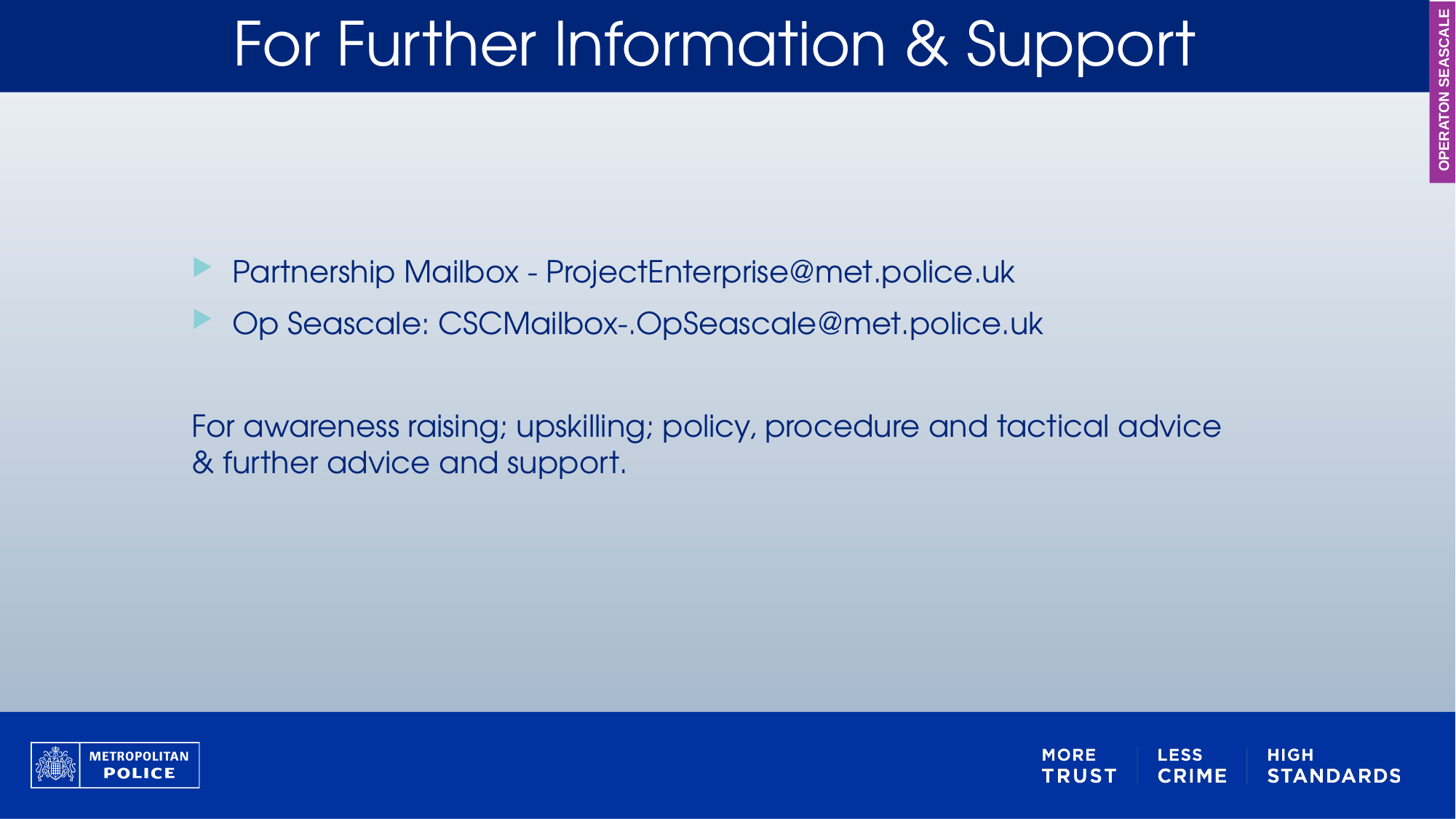

For Further Information & Support
OPERATON SEASCALE

Partnership Mailbox - ProjectEnterprise@met.police.uk
Op Seascale: CSCMailbox-.OpSeascale@met.police.uk

For awareness raising; upskilling; policy, procedure and tactical advice & further advice and support.